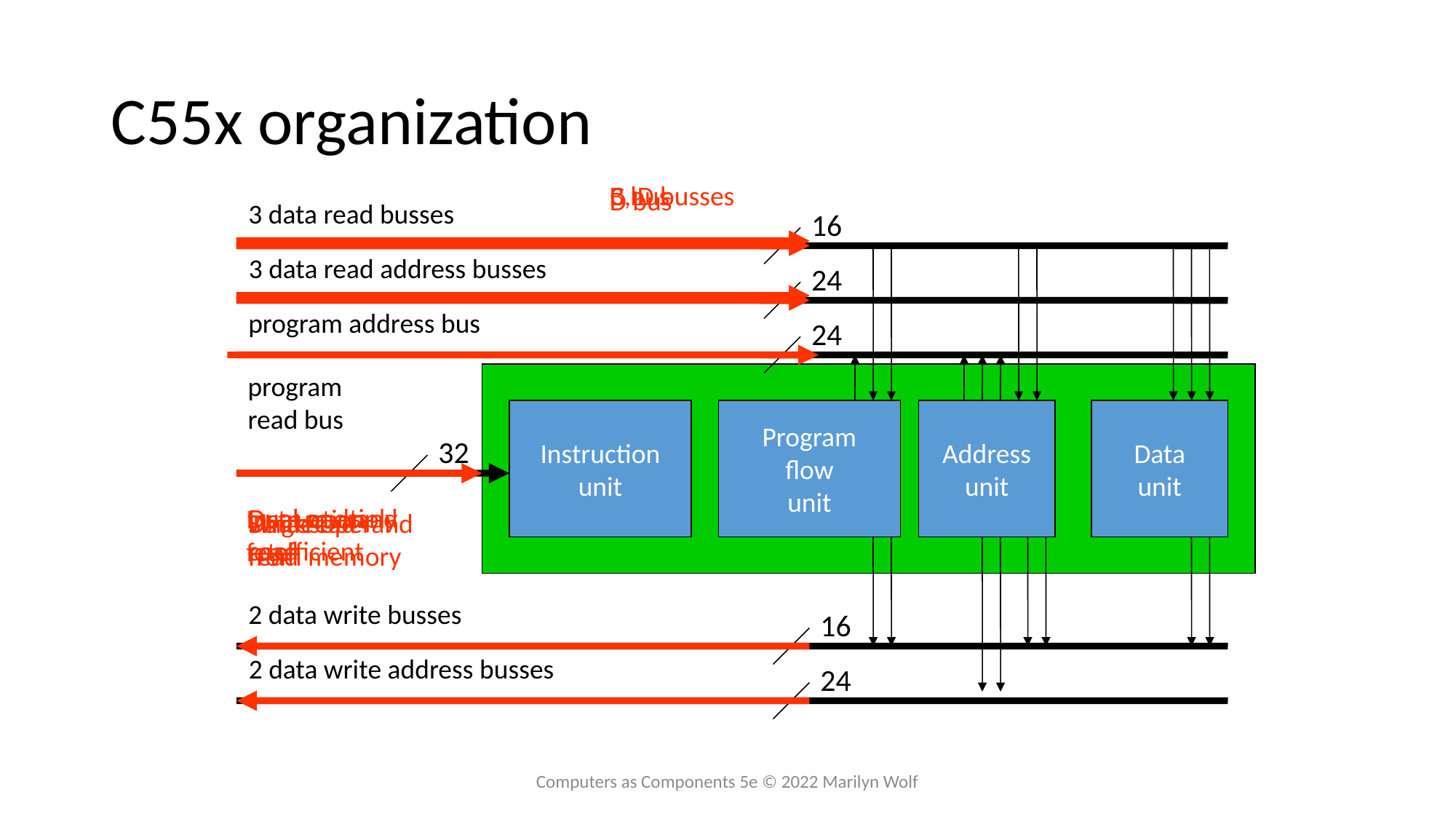

# C55x organization
C, D busses

Dual operand
read
B bus

Dual-multiply
coefficient
D bus

Single operand
read
3 data read busses
16

3 data read address busses

Data read
from memory
24

program address bus
24

Instruction
fetch

program
read bus
Instruction
unit
Program
flow
unit
Address
unit
Data
unit
32

Writes

2 data write busses
16

2 data write address busses
24

Computers as Components 5e © 2022 Marilyn Wolf